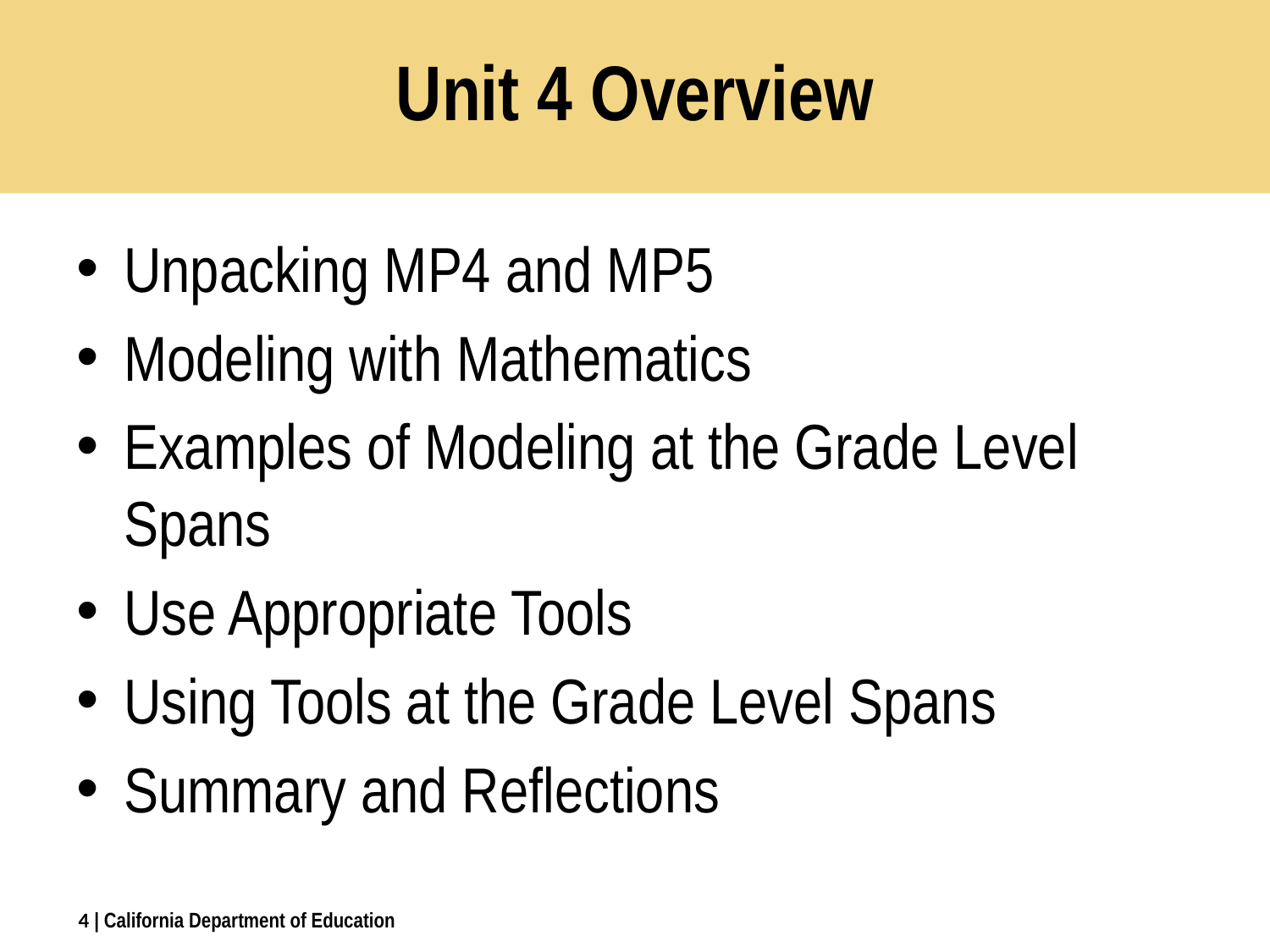

# Unit 4 Overview
Unpacking MP4 and MP5
Modeling with Mathematics
Examples of Modeling at the Grade Level Spans
Use Appropriate Tools
Using Tools at the Grade Level Spans
Summary and Reflections
4
| California Department of Education